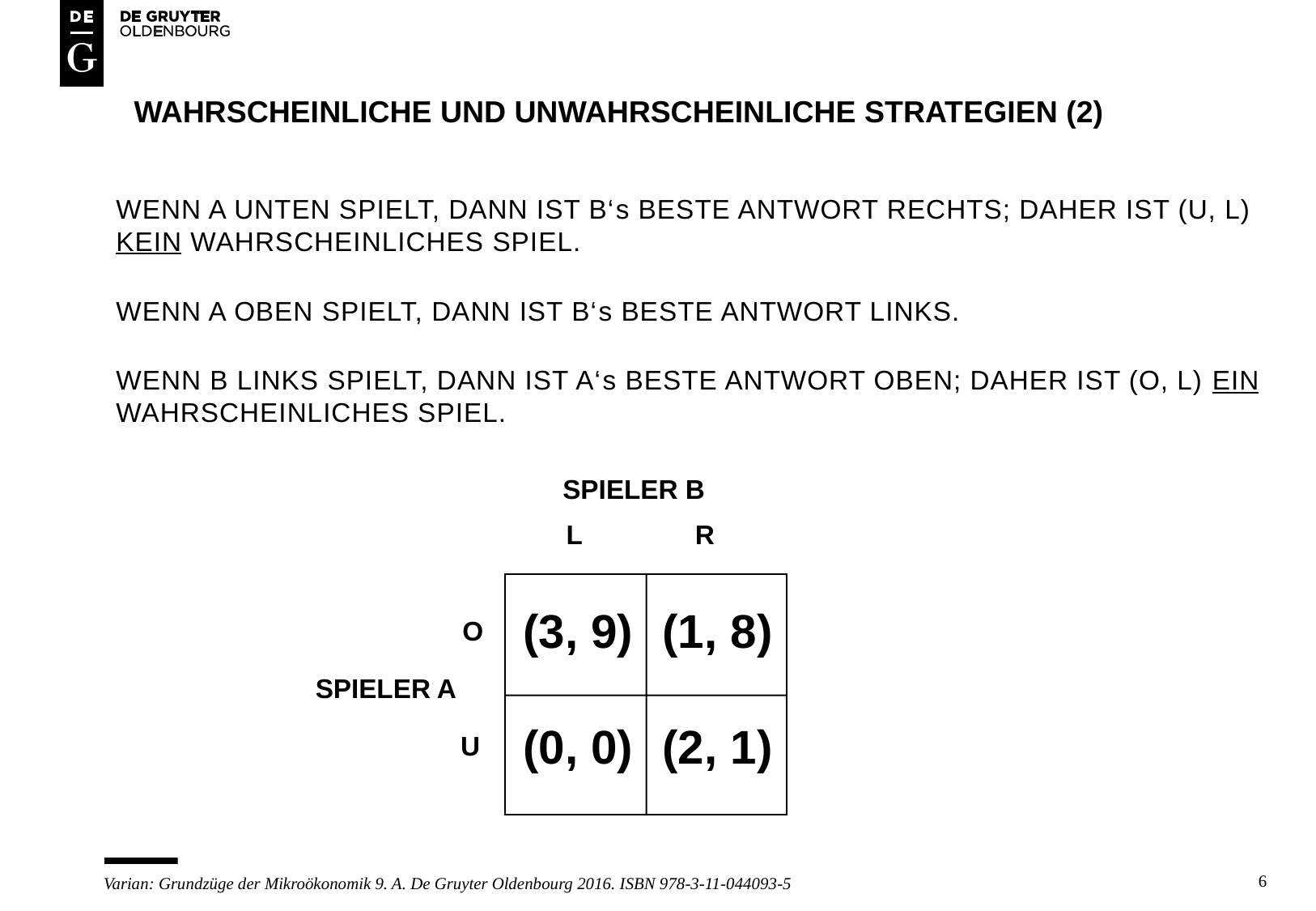

# Wahrscheinliche und unwahrscheinliche strategien (2)
Wenn a unten spielt, dann ist B‘s beste antwort rechts; daher ist (u, l) kein wahrscheinliches spiel.
Wenn a oben spielt, dann ist b‘s beste antwort links.
Wenn B links spielt, dann ist A‘s beste Antwort oben; daher ist (o, l) ein wahrscheinliches spiel.

SPIELER B
L
R

(3, 9)
(1, 8)
O
(0, 0)
(2, 1)
U

SPIELER A
6
Varian: Grundzüge der Mikroökonomik 9. A. De Gruyter Oldenbourg 2016. ISBN 978-3-11-044093-5